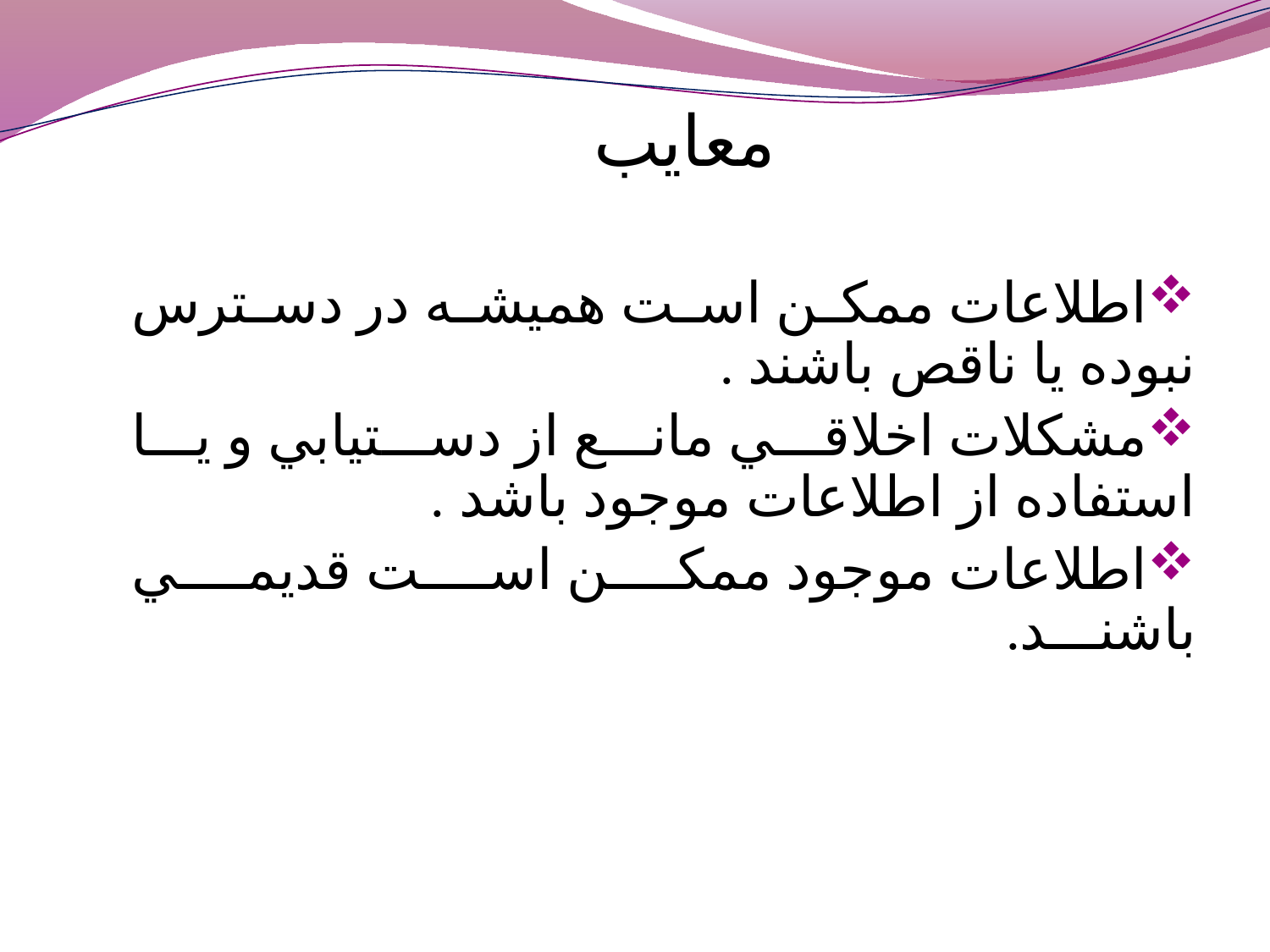

معایب

اطلاعات ممكن است هميشه در دسترس نبوده يا ناقص باشند .
مشكلات اخلاقي مانع از دستيابي و يا استفاده از اطلاعات موجود باشد .
اطلاعات موجود ممكن است قديمي باشنـــد.